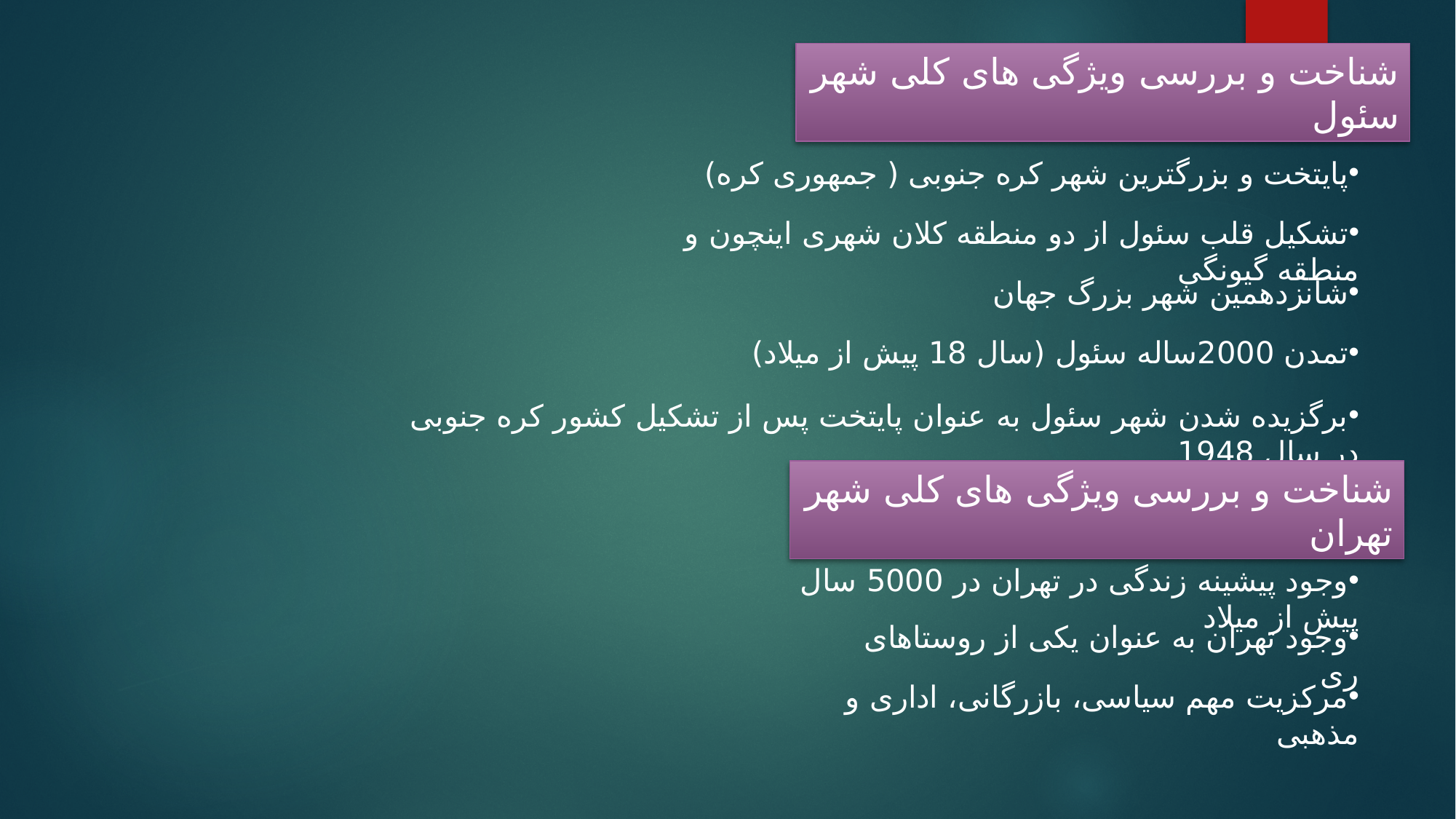

شناخت و بررسی ویژگی های کلی شهر سئول
پایتخت و بزرگترین شهر کره جنوبی ( جمهوری کره)
تشکیل قلب سئول از دو منطقه کلان شهری اینچون و منطقه گیونگی
شانزدهمین شهر بزرگ جهان
تمدن 2000ساله سئول (سال 18 پیش از میلاد)
برگزیده شدن شهر سئول به عنوان پایتخت پس از تشکیل کشور کره جنوبی در سال 1948
شناخت و بررسی ویژگی های کلی شهر تهران
وجود پیشینه زندگی در تهران در 5000 سال پیش از میلاد
وجود تهران به عنوان یکی از روستاهای ری
مرکزیت مهم سیاسی، بازرگانی، اداری و مذهبی